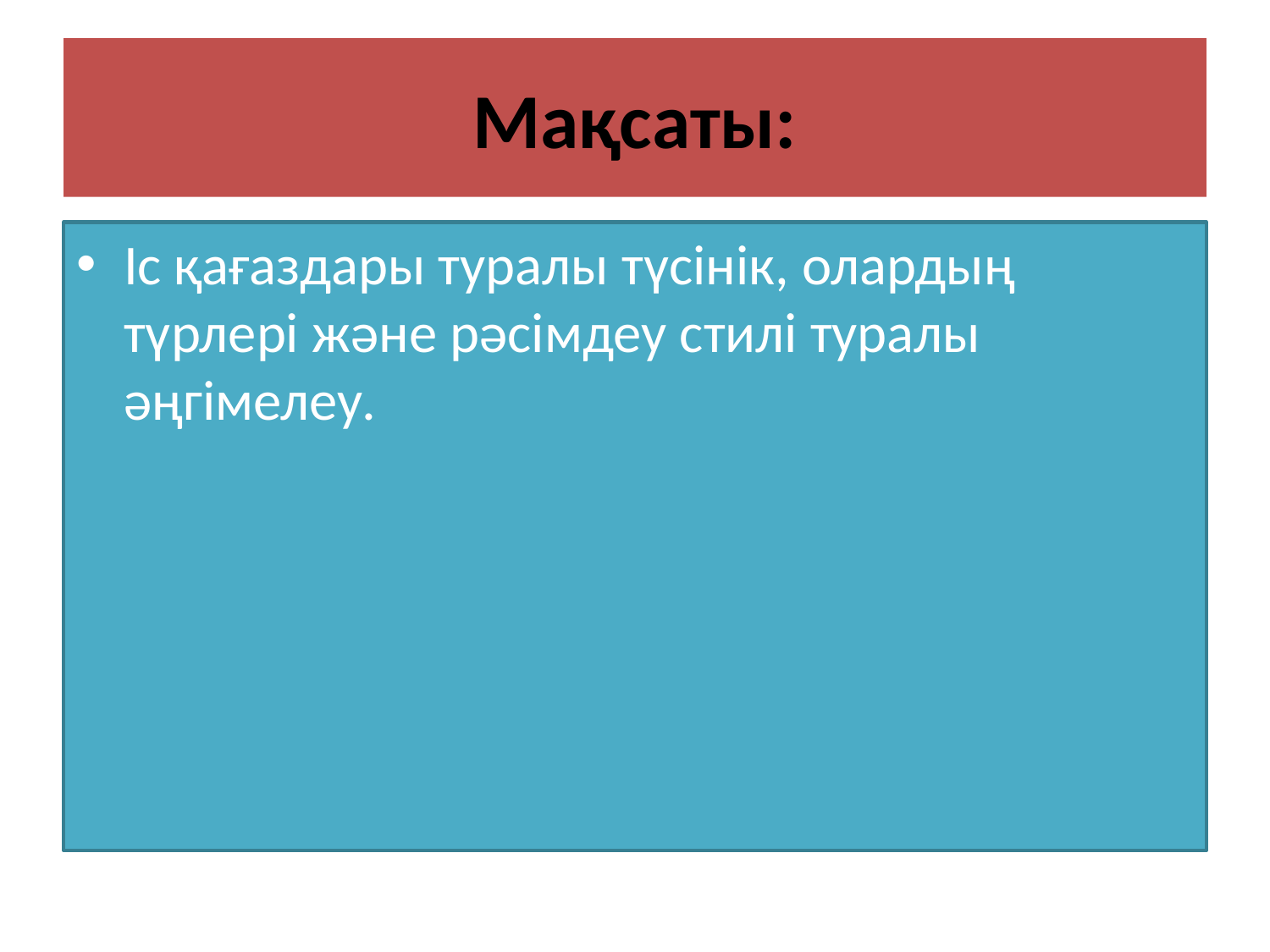

# Мақсаты:
Іс қағаздары туралы түсінік, олардың түрлері және рәсімдеу стилі туралы әңгімелеу.